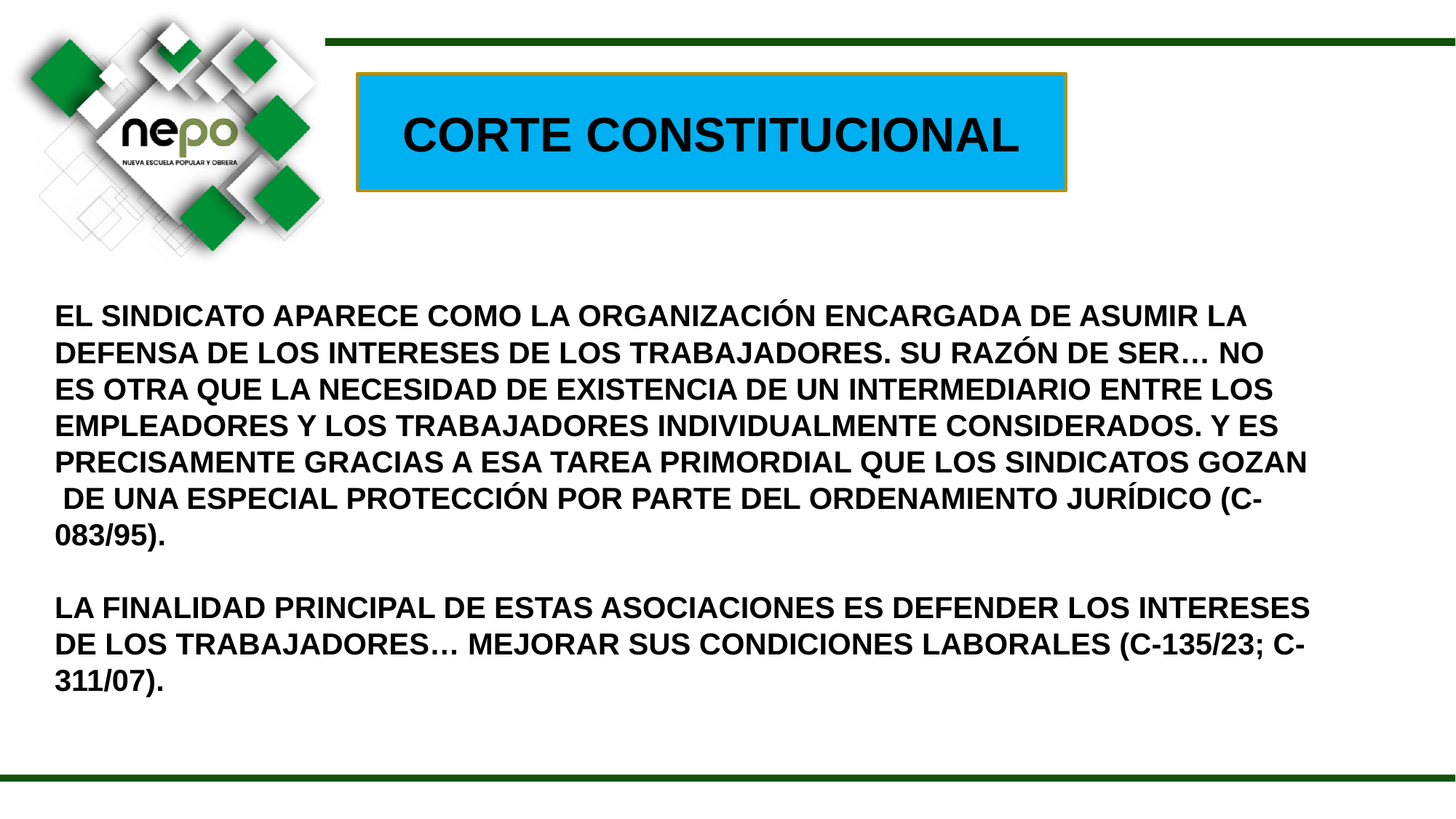

CORTE CONSTITUCIONAL
EL SINDICATO APARECE COMO LA ORGANIZACIÓN ENCARGADA DE ASUMIR LA DEFENSA DE LOS INTERESES DE LOS TRABAJADORES. SU RAZÓN DE SER… NO ES OTRA QUE LA NECESIDAD DE EXISTENCIA DE UN INTERMEDIARIO ENTRE LOS EMPLEADORES Y LOS TRABAJADORES INDIVIDUALMENTE CONSIDERADOS. Y ES PRECISAMENTE GRACIAS A ESA TAREA PRIMORDIAL QUE LOS SINDICATOS GOZAN  DE UNA ESPECIAL PROTECCIÓN POR PARTE DEL ORDENAMIENTO JURÍDICO (C-083/95).

LA FINALIDAD PRINCIPAL DE ESTAS ASOCIACIONES ES DEFENDER LOS INTERESES DE LOS TRABAJADORES… MEJORAR SUS CONDICIONES LABORALES (C-135/23; C-311/07).